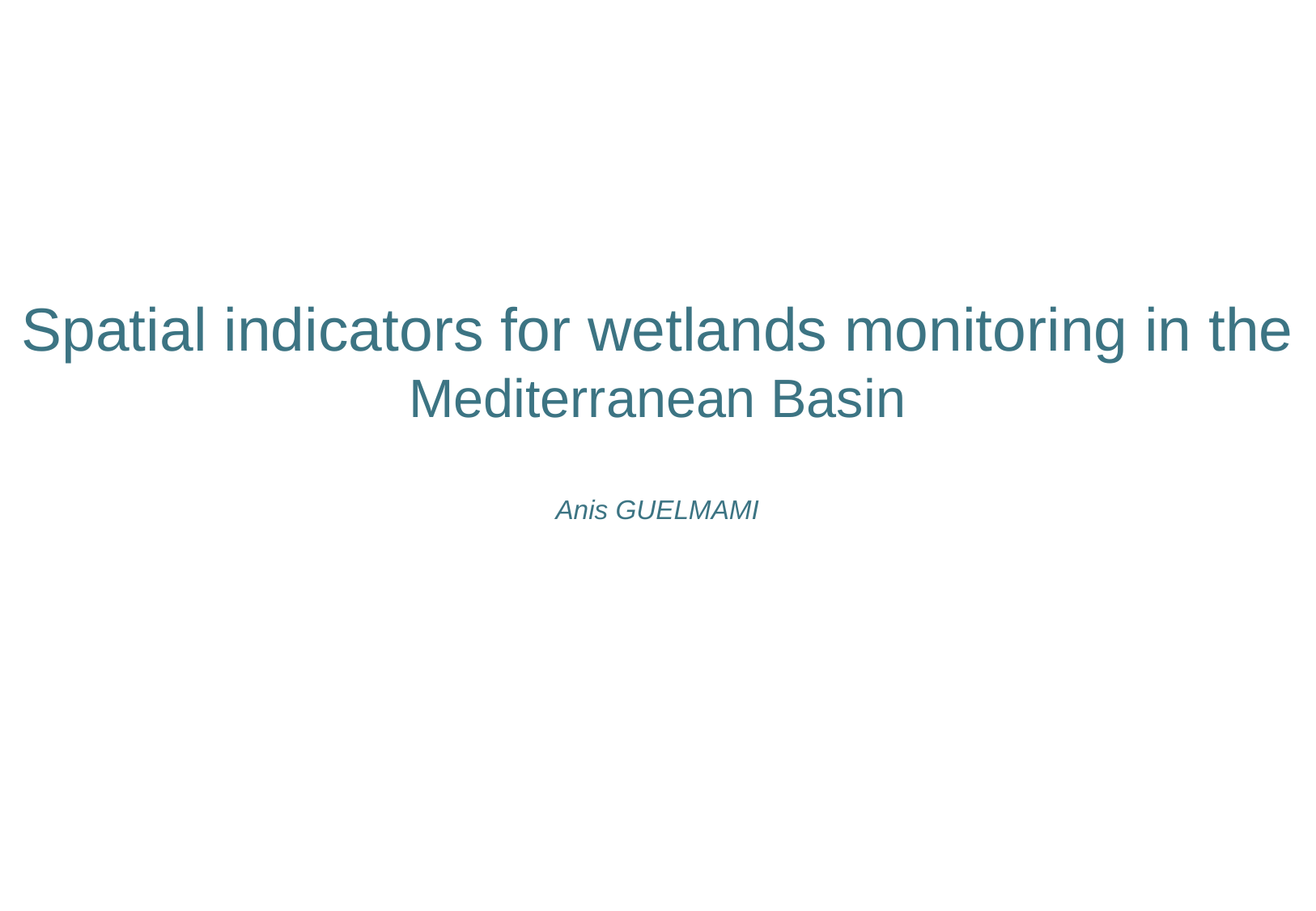

Spatial indicators for wetlands monitoring in the Mediterranean Basin
Anis GUELMAMI